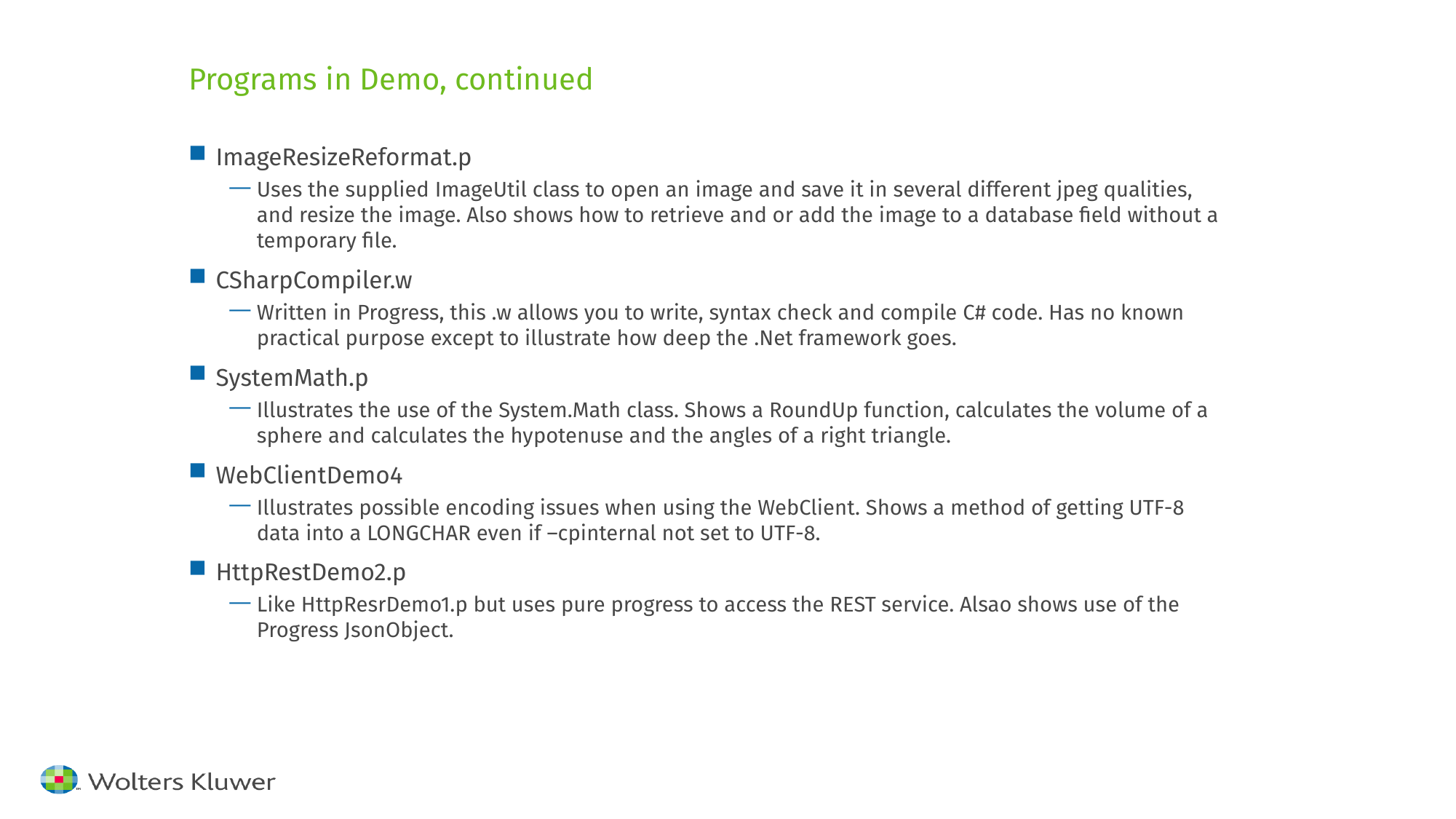

# Programs in Demo, continued
ImageResizeReformat.p
Uses the supplied ImageUtil class to open an image and save it in several different jpeg qualities, and resize the image. Also shows how to retrieve and or add the image to a database field without a temporary file.
CSharpCompiler.w
Written in Progress, this .w allows you to write, syntax check and compile C# code. Has no known practical purpose except to illustrate how deep the .Net framework goes.
SystemMath.p
Illustrates the use of the System.Math class. Shows a RoundUp function, calculates the volume of a sphere and calculates the hypotenuse and the angles of a right triangle.
WebClientDemo4
Illustrates possible encoding issues when using the WebClient. Shows a method of getting UTF-8 data into a LONGCHAR even if –cpinternal not set to UTF-8.
HttpRestDemo2.p
Like HttpResrDemo1.p but uses pure progress to access the REST service. Alsao shows use of the Progress JsonObject.